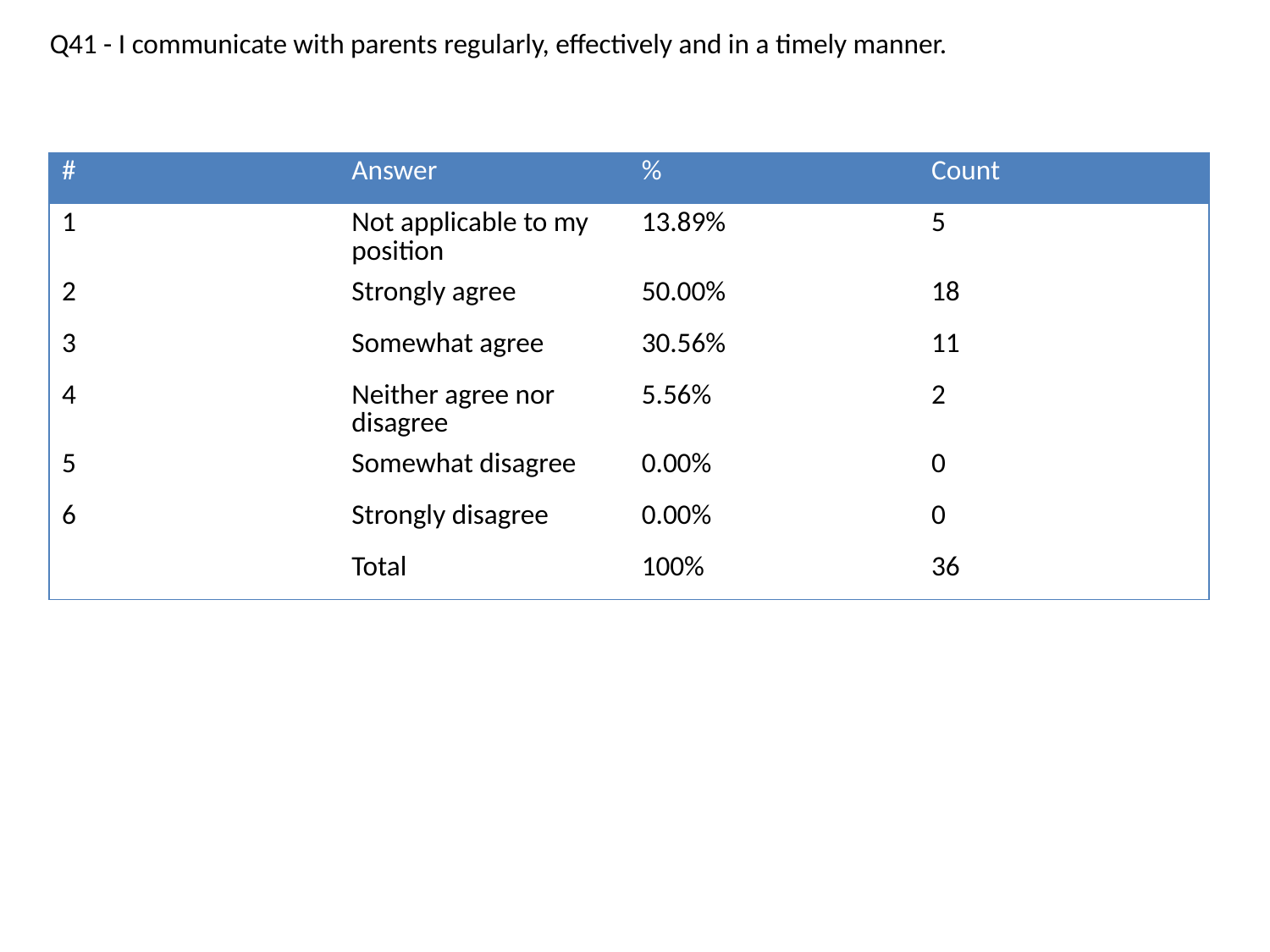

Q41 - I communicate with parents regularly, effectively and in a timely manner.
| # | Answer | % | Count |
| --- | --- | --- | --- |
| 1 | Not applicable to my position | 13.89% | 5 |
| 2 | Strongly agree | 50.00% | 18 |
| 3 | Somewhat agree | 30.56% | 11 |
| 4 | Neither agree nor disagree | 5.56% | 2 |
| 5 | Somewhat disagree | 0.00% | 0 |
| 6 | Strongly disagree | 0.00% | 0 |
|  | Total | 100% | 36 |